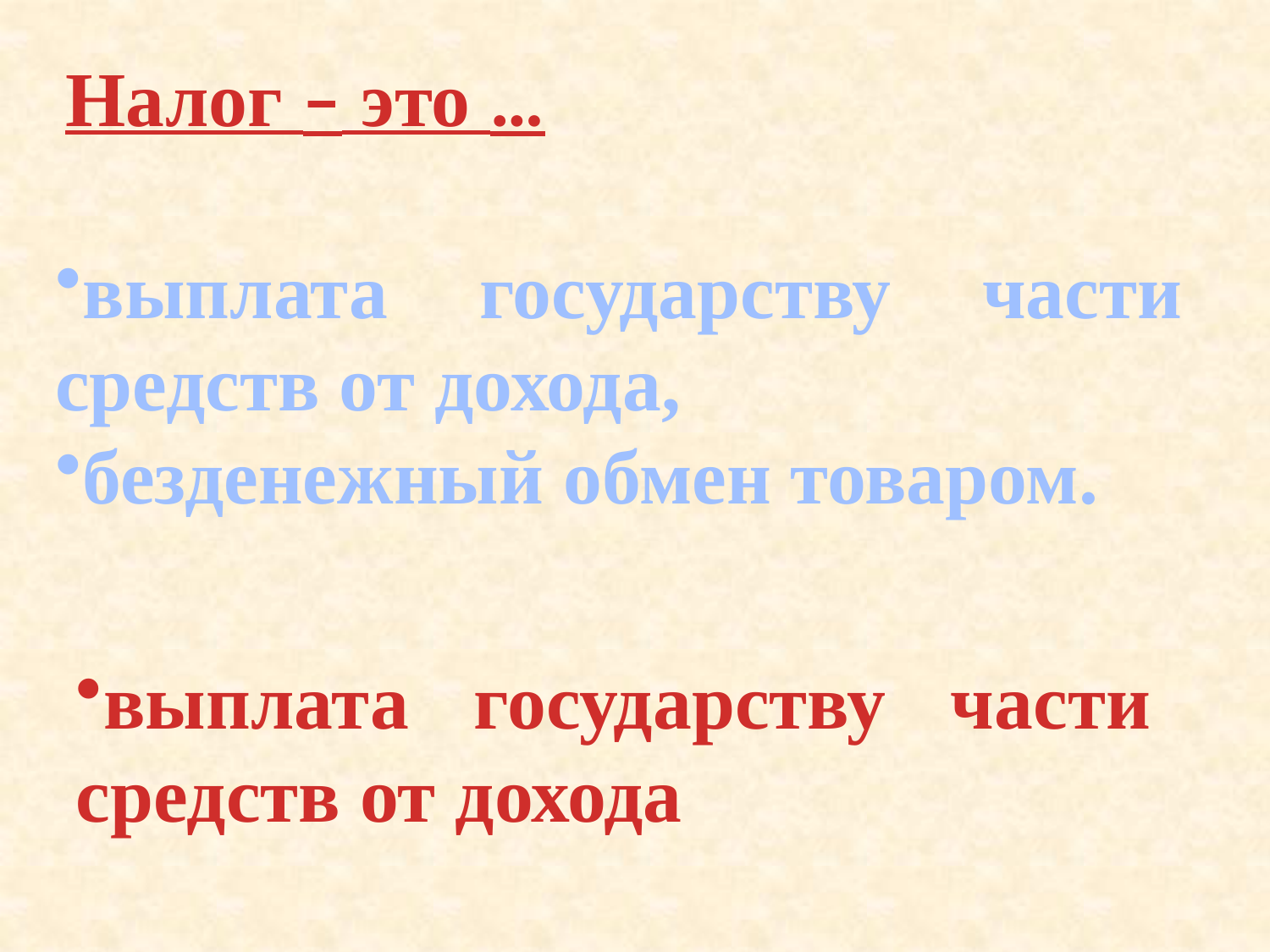

Налог – это …
выплата государству части средств от дохода,
безденежный обмен товаром.
выплата государству части средств от дохода